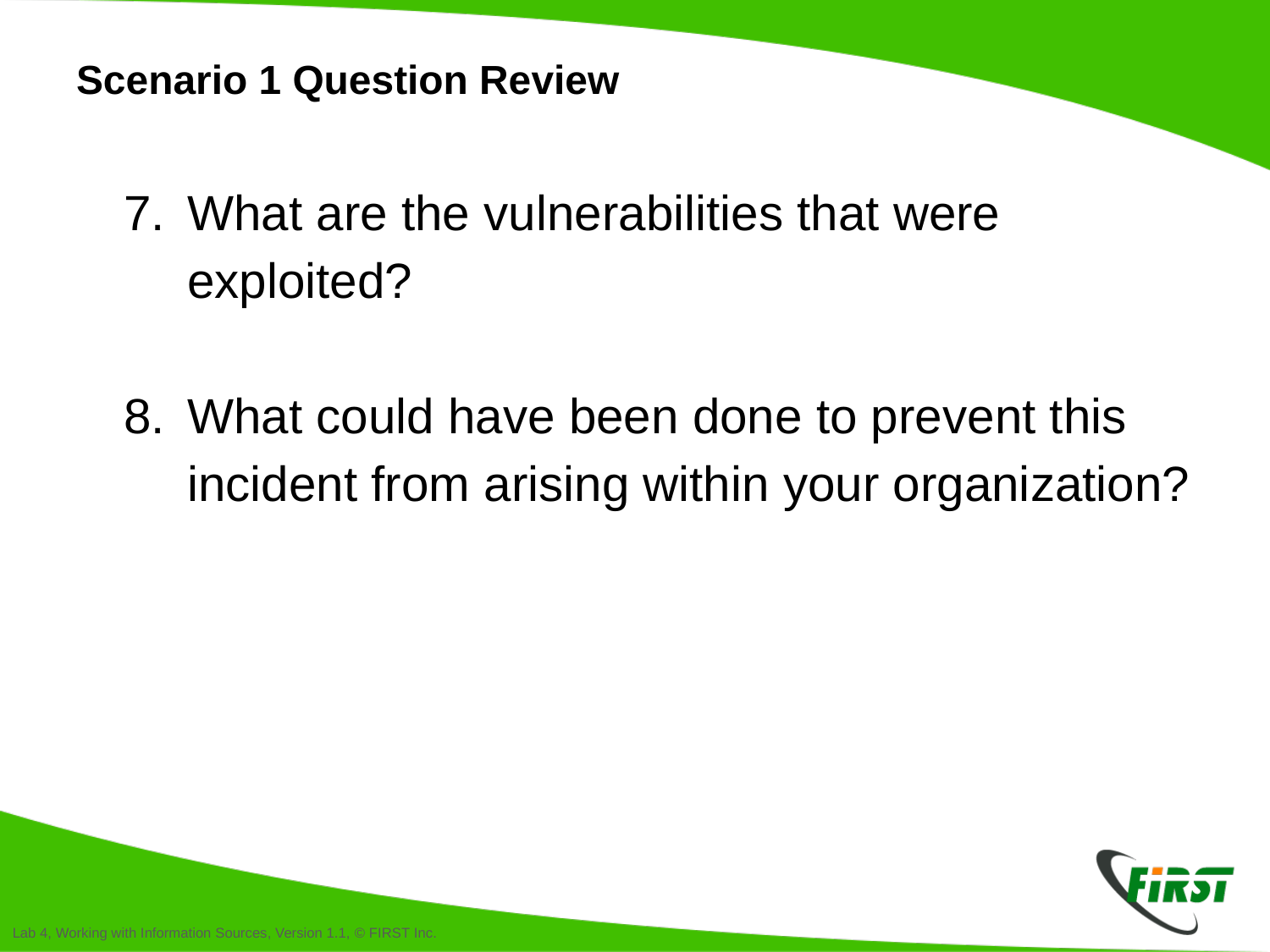

# Scenario 1 Question Review
What are the vulnerabilities that were exploited?
What could have been done to prevent this incident from arising within your organization?